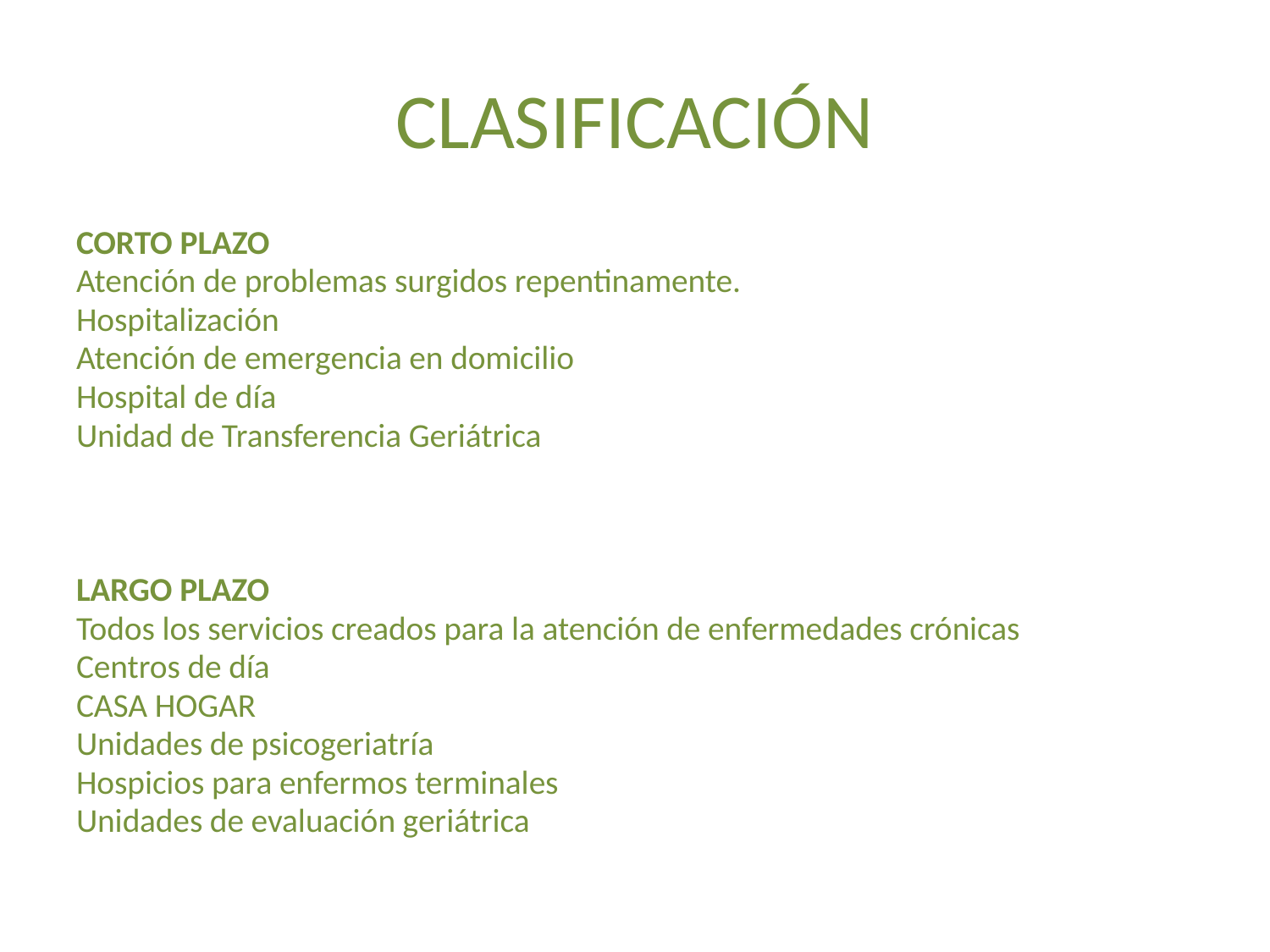

# CLASIFICACIÓN
CORTO PLAZO
Atención de problemas surgidos repentinamente.
Hospitalización
Atención de emergencia en domicilio
Hospital de día
Unidad de Transferencia Geriátrica

LARGO PLAZO
Todos los servicios creados para la atención de enfermedades crónicas
Centros de día
CASA HOGAR
Unidades de psicogeriatría
Hospicios para enfermos terminales
Unidades de evaluación geriátrica